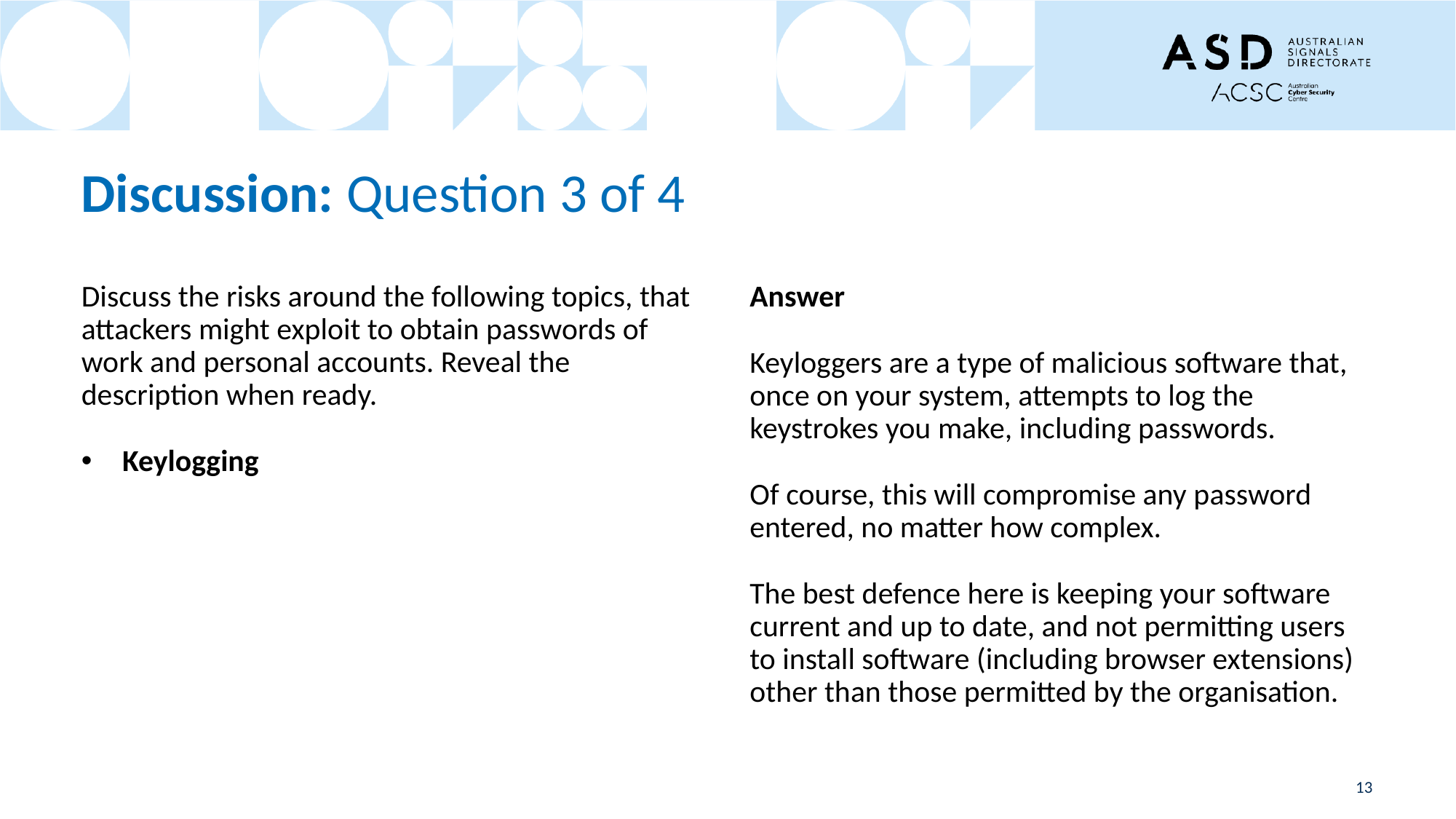

# Discussion: Question 3 of 4
Discuss the risks around the following topics, that attackers might exploit to obtain passwords of work and personal accounts. Reveal the description when ready.
Keylogging
Answer
Keyloggers are a type of malicious software that, once on your system, attempts to log the keystrokes you make, including passwords.
Of course, this will compromise any password entered, no matter how complex.
The best defence here is keeping your software current and up to date, and not permitting users to install software (including browser extensions) other than those permitted by the organisation.
13